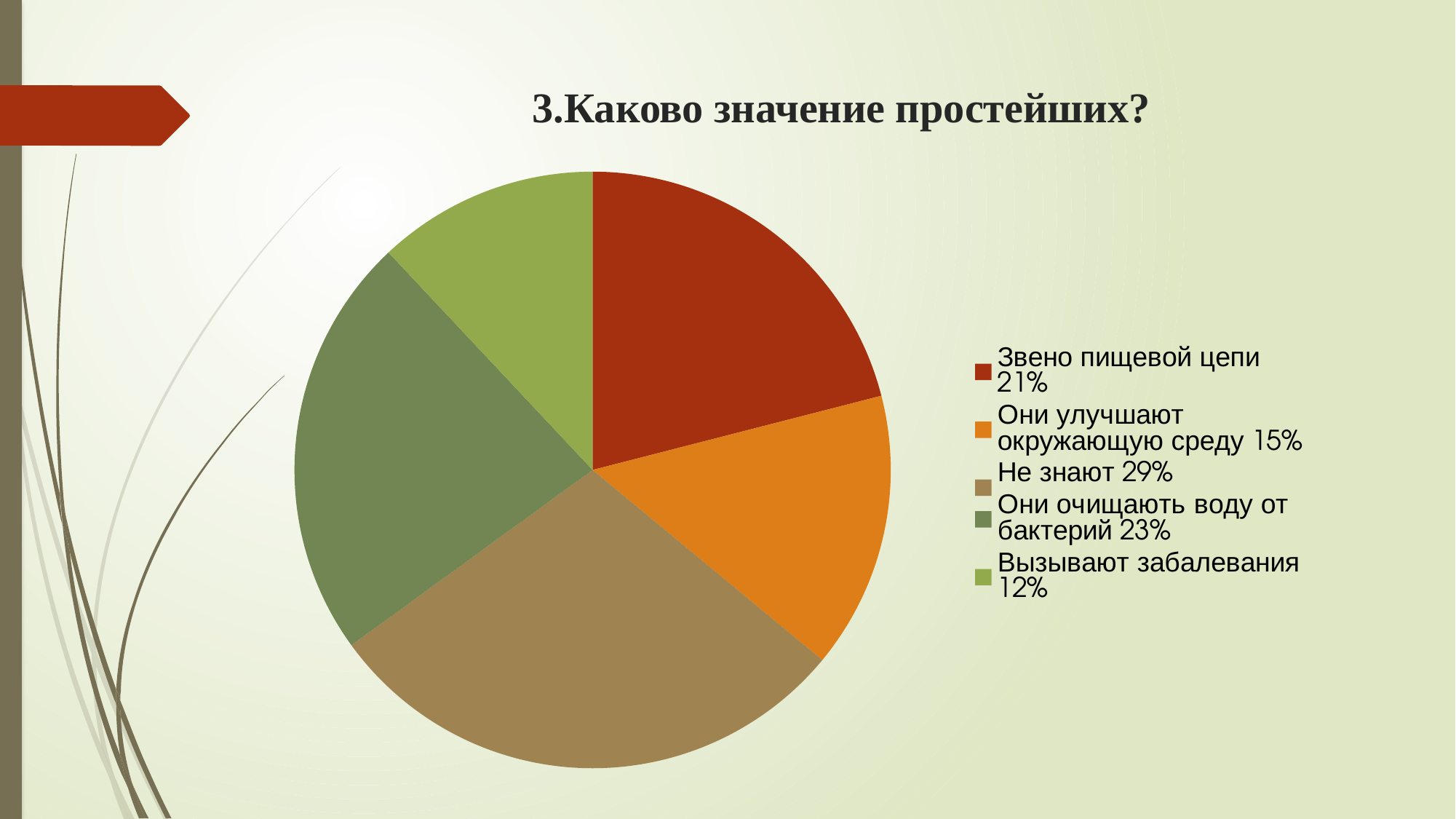

# 3.Каково значение простейших?

### Chart

| Category | Столбец1 |
|---|---|
| Звено пищевой цепи 21% | 0.21000000000000002 |
| Они улучшают окружающую среду 15% | 0.15000000000000002 |
| Не знают 29% | 0.29000000000000004 |
| Они очищають воду от бактерий 23% | 0.23 |
| Вызывают забалевания 12% | 0.12000000000000001 |